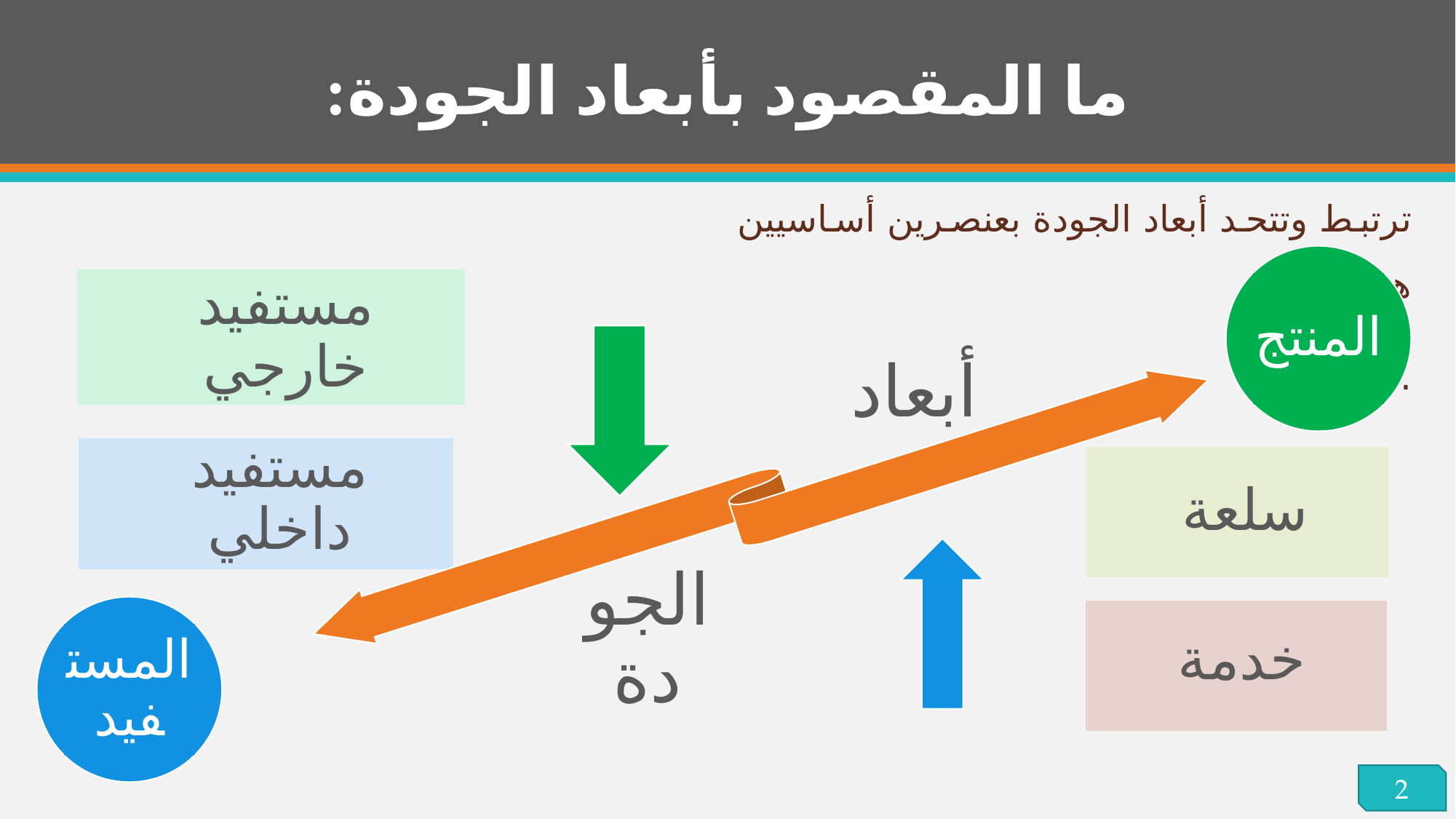

# ما المقصود بأبعاد الجودة:
ترتبط وتتحد أبعاد الجودة بعنصرين أساسيين هما:
.

المنتج

مستفيد خارجي
أبعاد

مستفيد داخلي

سلعة

الجودة

المستفيد
خدمة

2